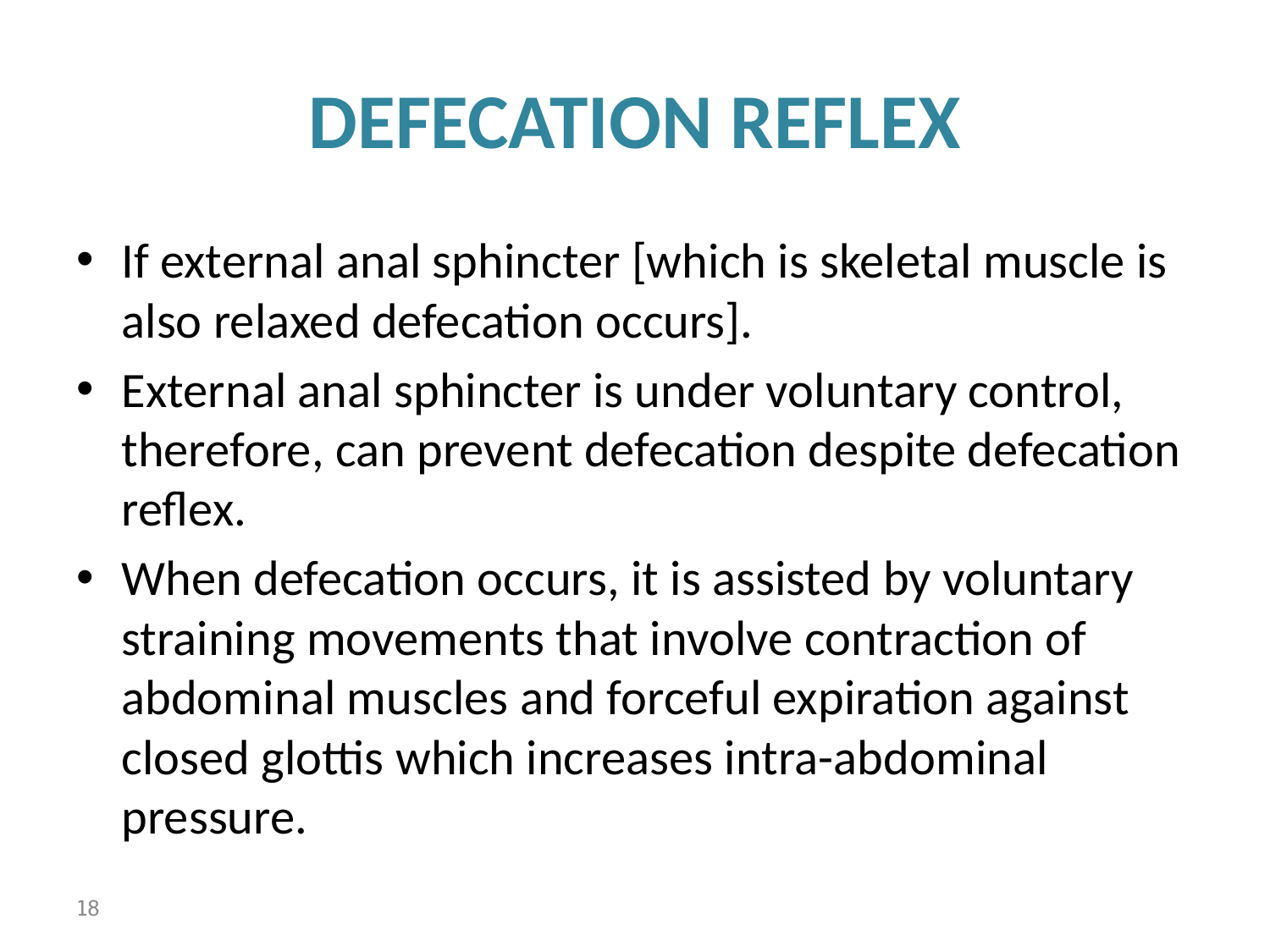

# DEFECATION REFLEX
If external anal sphincter [which is skeletal muscle is also relaxed defecation occurs].
External anal sphincter is under voluntary control, therefore, can prevent defecation despite defecation reflex.
When defecation occurs, it is assisted by voluntary straining movements that involve contraction of abdominal muscles and forceful expiration against closed glottis which increases intra-abdominal pressure.
18